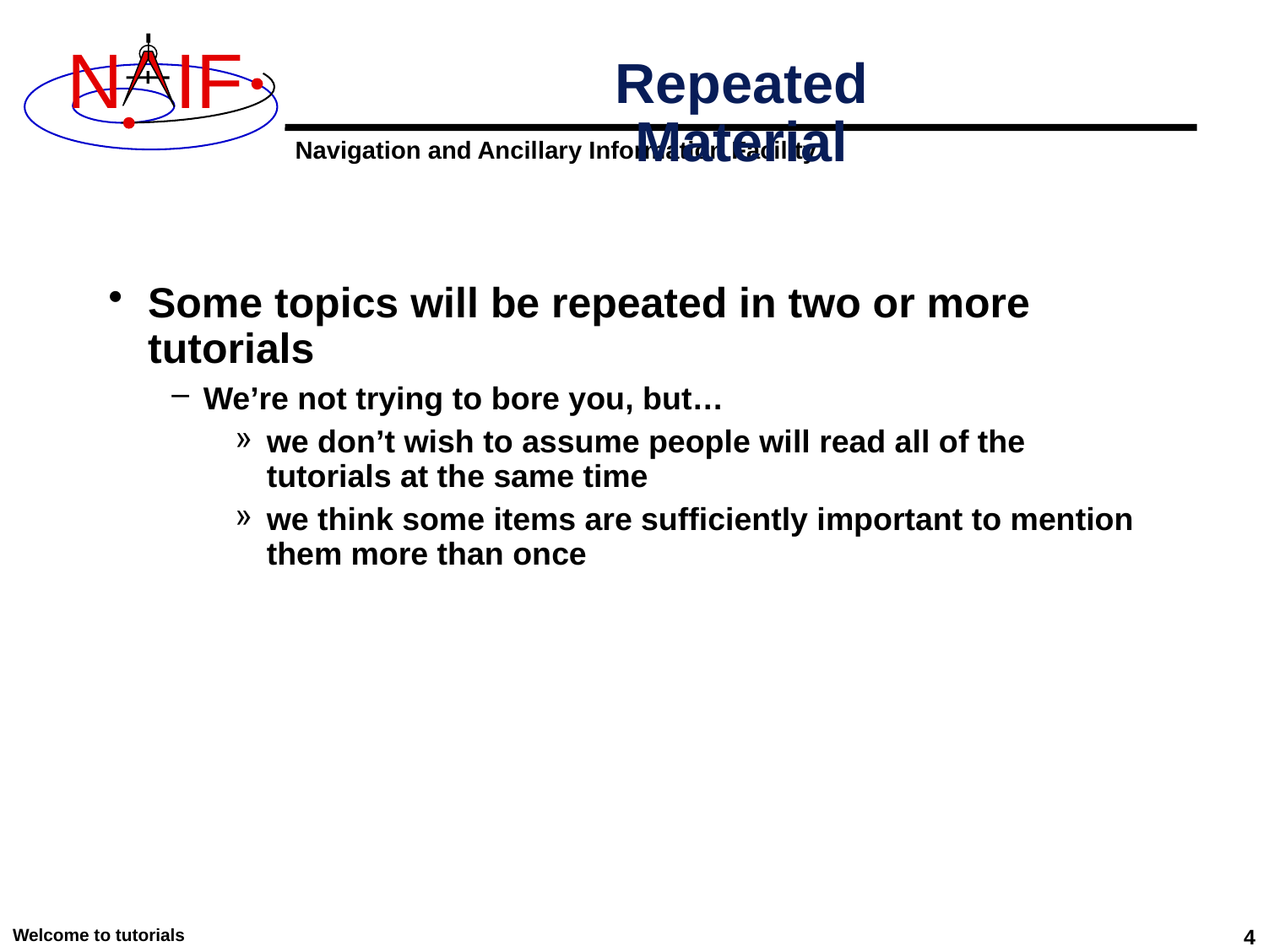

# Repeated Material
Some topics will be repeated in two or more tutorials
We’re not trying to bore you, but…
we don’t wish to assume people will read all of the tutorials at the same time
we think some items are sufficiently important to mention them more than once
Welcome to tutorials
4